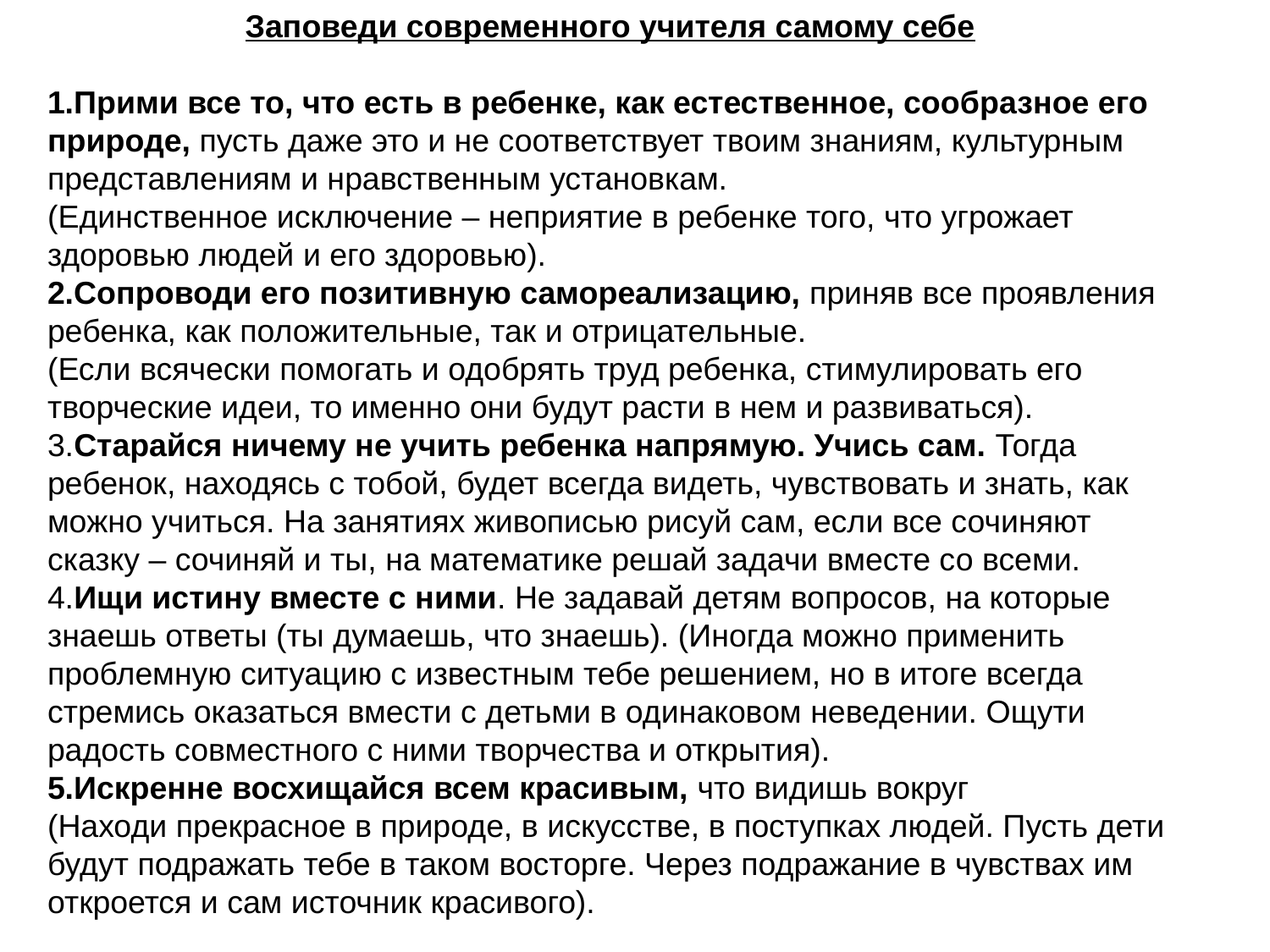

Заповеди современного учителя самому себе

1.Прими все то, что есть в ребенке, как естественное, сообразное его природе, пусть даже это и не соответствует твоим знаниям, культурным представлениям и нравственным установкам.
(Единственное исключение – неприятие в ребенке того, что угрожает здоровью людей и его здоровью).
2.Сопроводи его позитивную самореализацию, приняв все проявления ребенка, как положительные, так и отрицательные.
(Если всячески помогать и одобрять труд ребенка, стимулировать его творческие идеи, то именно они будут расти в нем и развиваться).
3.Старайся ничему не учить ребенка напрямую. Учись сам. Тогда ребенок, находясь с тобой, будет всегда видеть, чувствовать и знать, как можно учиться. На занятиях живописью рисуй сам, если все сочиняют сказку – сочиняй и ты, на математике решай задачи вместе со всеми.
4.Ищи истину вместе с ними. Не задавай детям вопросов, на которые знаешь ответы (ты думаешь, что знаешь). (Иногда можно применить проблемную ситуацию с известным тебе решением, но в итоге всегда стремись оказаться вмести с детьми в одинаковом неведении. Ощути радость совместного с ними творчества и открытия).
5.Искренне восхищайся всем красивым, что видишь вокруг
(Находи прекрасное в природе, в искусстве, в поступках людей. Пусть дети будут подражать тебе в таком восторге. Через подражание в чувствах им откроется и сам источник красивого).